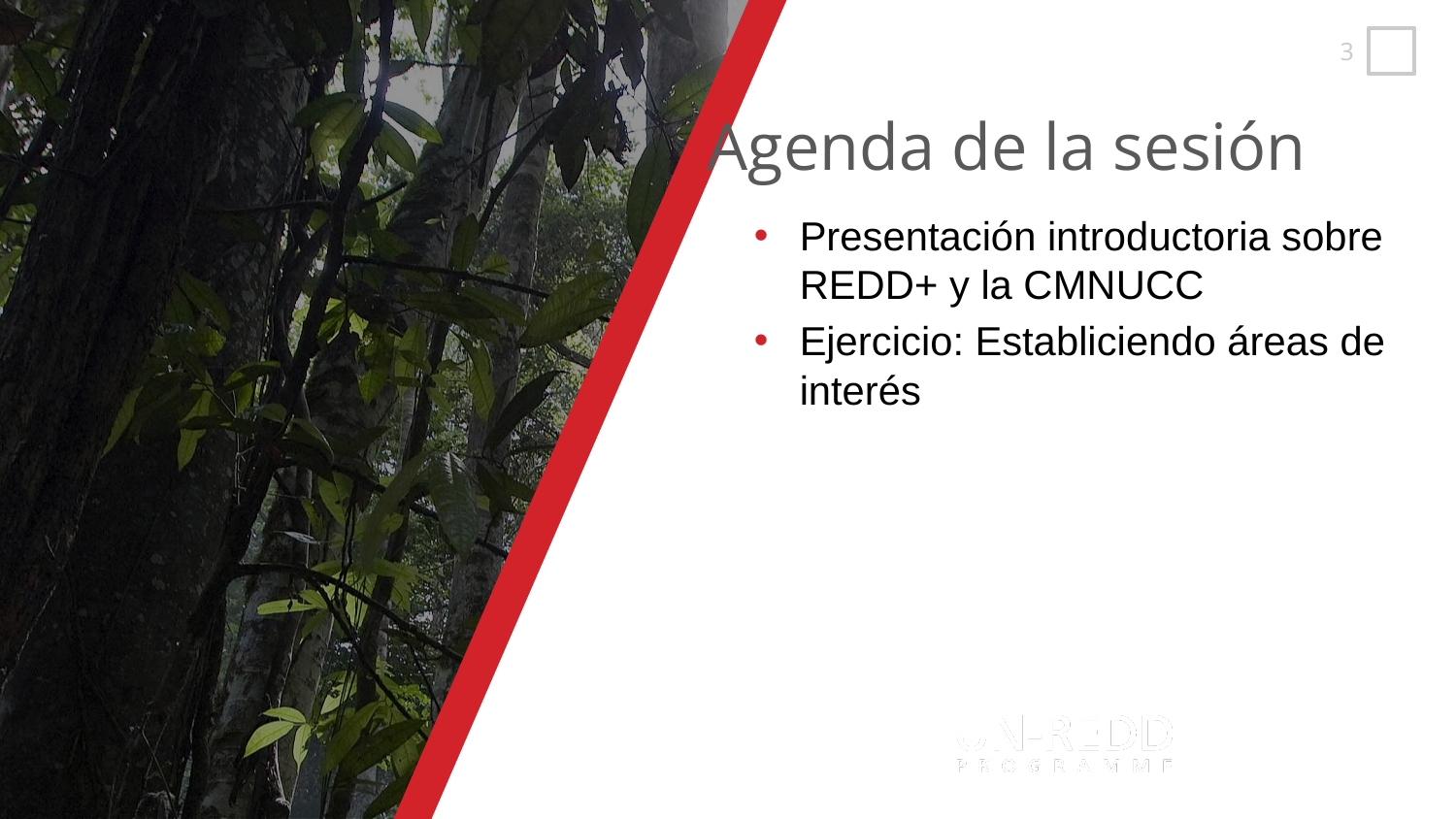

Presentación introductoria sobre REDD+ y la CMNUCC
Ejercicio: Establiciendo áreas de interés